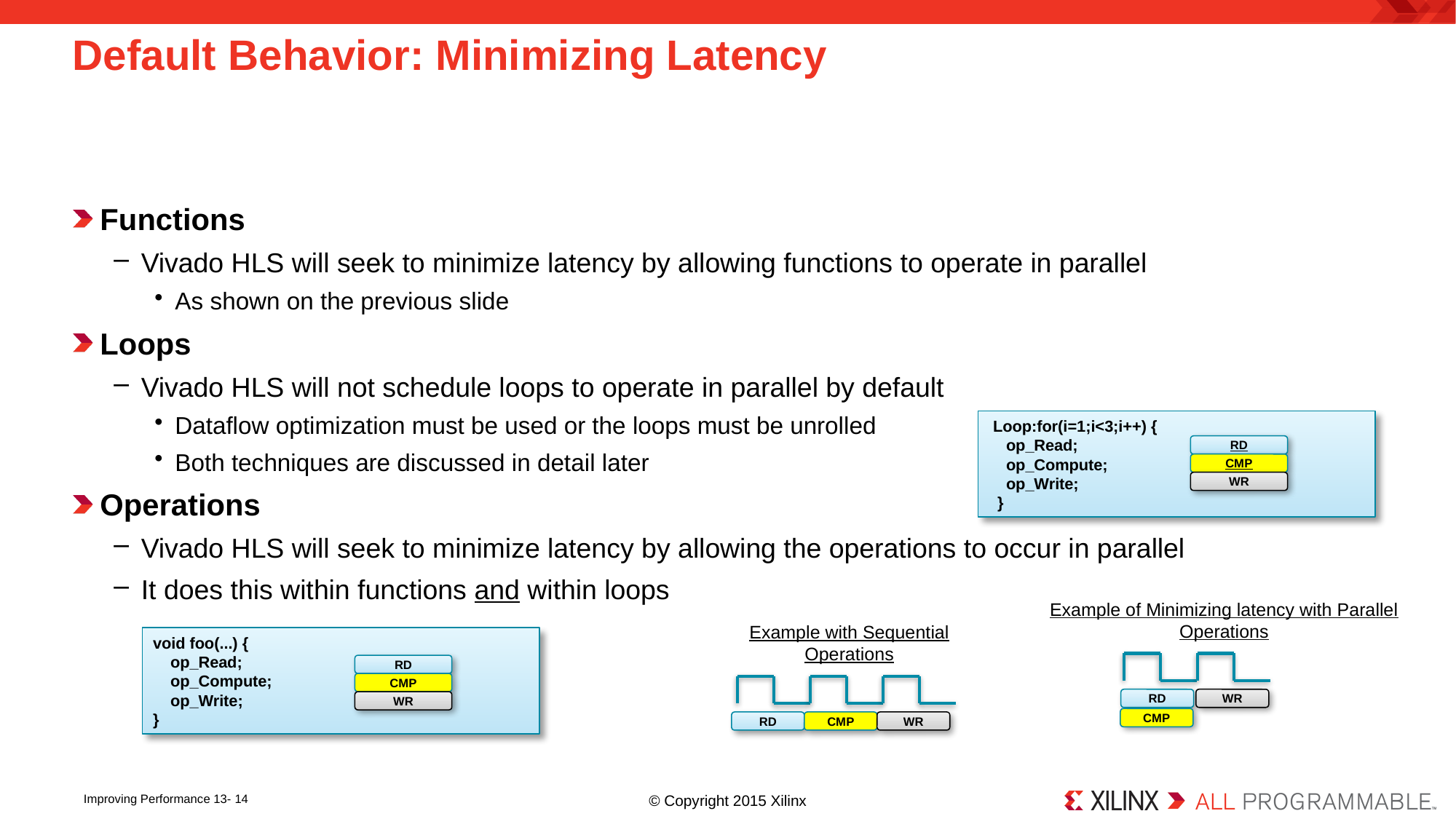

# Default Behavior: Minimizing Latency
Functions
Vivado HLS will seek to minimize latency by allowing functions to operate in parallel
As shown on the previous slide
Loops
Vivado HLS will not schedule loops to operate in parallel by default
Dataflow optimization must be used or the loops must be unrolled
Both techniques are discussed in detail later
Operations
Vivado HLS will seek to minimize latency by allowing the operations to occur in parallel
It does this within functions and within loops

 Loop:for(i=1;i<3;i++) {
    op_Read;
    op_Compute;
    op_Write;
  }
RD
CMP
WR
Example of Minimizing latency with Parallel Operations
RD
WR
CMP
Example with Sequential Operations
RD
CMP
WR
void foo(...) {
    op_Read;
    op_Compute;
    op_Write;
}
RD
CMP
WR
Improving Performance 13- 14
© Copyright 2015 Xilinx